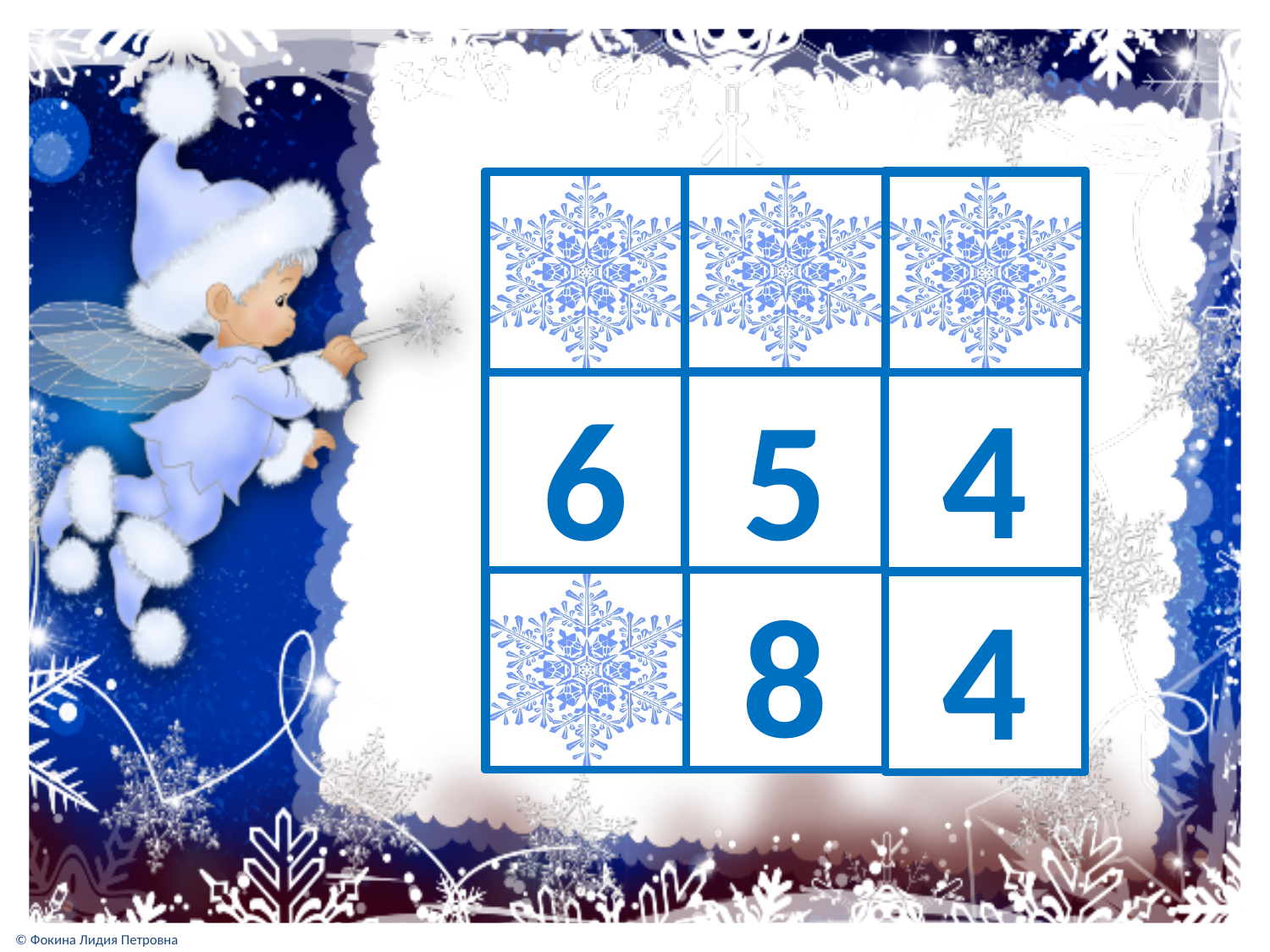

7

6

2

4
6
5

3

8
4